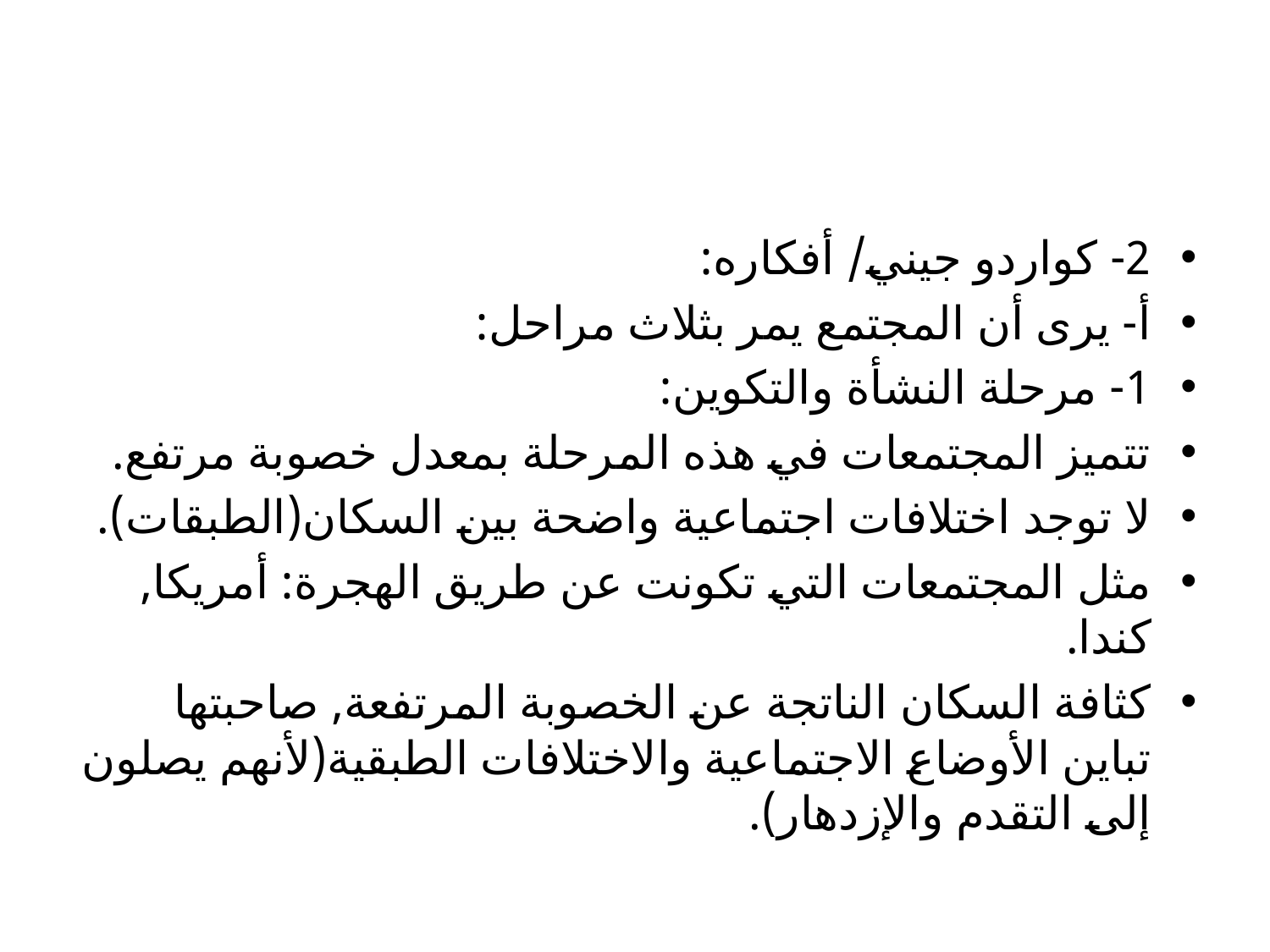

#
2- كواردو جيني/ أفكاره:
أ- يرى أن المجتمع يمر بثلاث مراحل:
1- مرحلة النشأة والتكوين:
تتميز المجتمعات في هذه المرحلة بمعدل خصوبة مرتفع.
لا توجد اختلافات اجتماعية واضحة بين السكان(الطبقات).
مثل المجتمعات التي تكونت عن طريق الهجرة: أمريكا, كندا.
كثافة السكان الناتجة عن الخصوبة المرتفعة, صاحبتها تباين الأوضاع الاجتماعية والاختلافات الطبقية(لأنهم يصلون إلى التقدم والإزدهار).